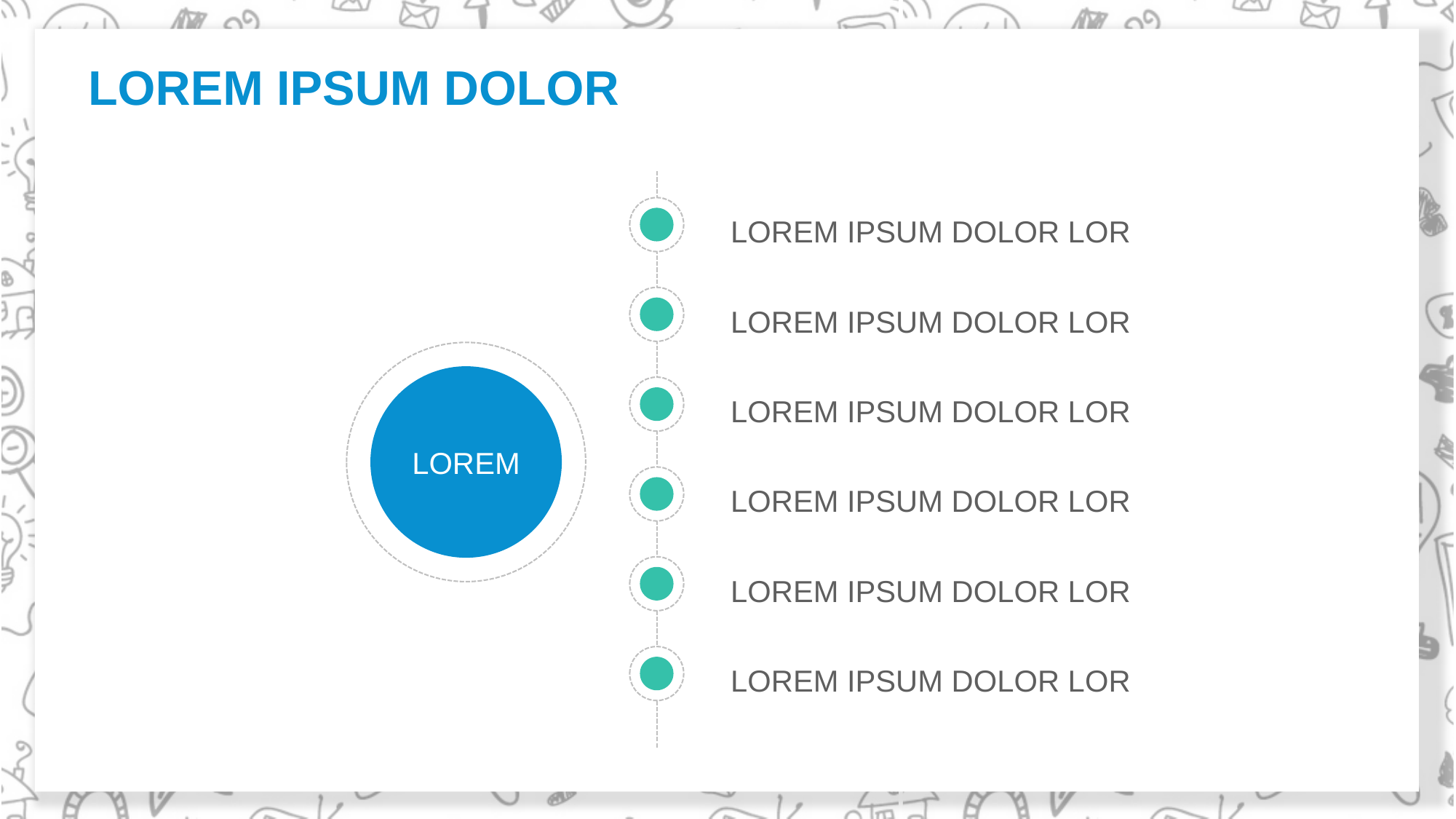

LOREM IPSUM DOLOR
LOREM IPSUM DOLOR LOR

LOREM IPSUM DOLOR LOR

LOREM IPSUM DOLOR LOR
LOREM

LOREM IPSUM DOLOR LOR

LOREM IPSUM DOLOR LOR

LOREM IPSUM DOLOR LOR